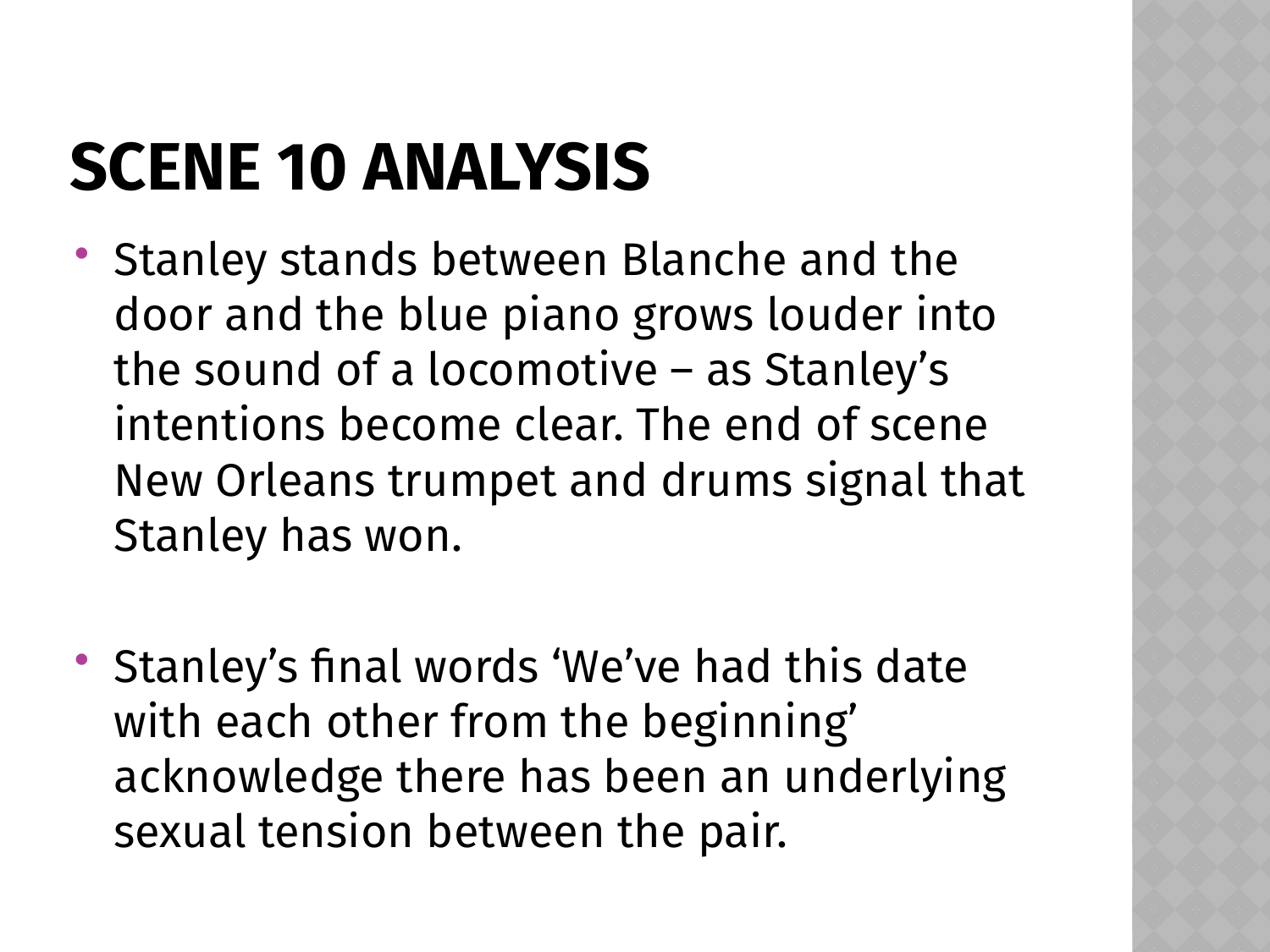

# SCENE 10 ANALYSIS
Stanley stands between Blanche and the door and the blue piano grows louder into the sound of a locomotive – as Stanley’s intentions become clear. The end of scene New Orleans trumpet and drums signal that Stanley has won.

Stanley’s final words ‘We’ve had this date with each other from the beginning’ acknowledge there has been an underlying sexual tension between the pair.